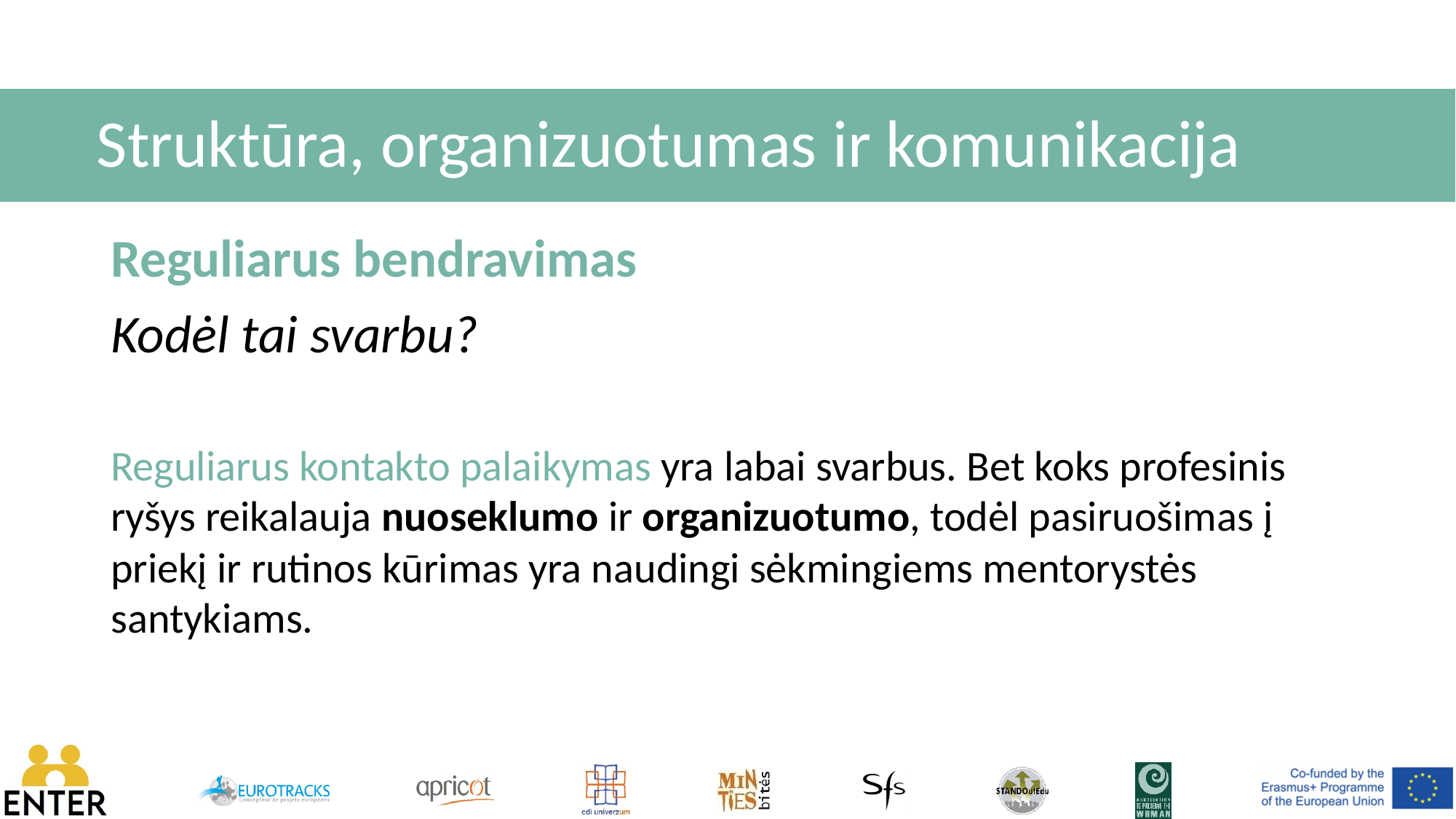

# Struktūra, organizuotumas ir komunikacija
Reguliarus bendravimas
Kodėl tai svarbu?

Reguliarus kontakto palaikymas yra labai svarbus. Bet koks profesinis ryšys reikalauja nuoseklumo ir organizuotumo, todėl pasiruošimas į priekį ir rutinos kūrimas yra naudingi sėkmingiems mentorystės santykiams.